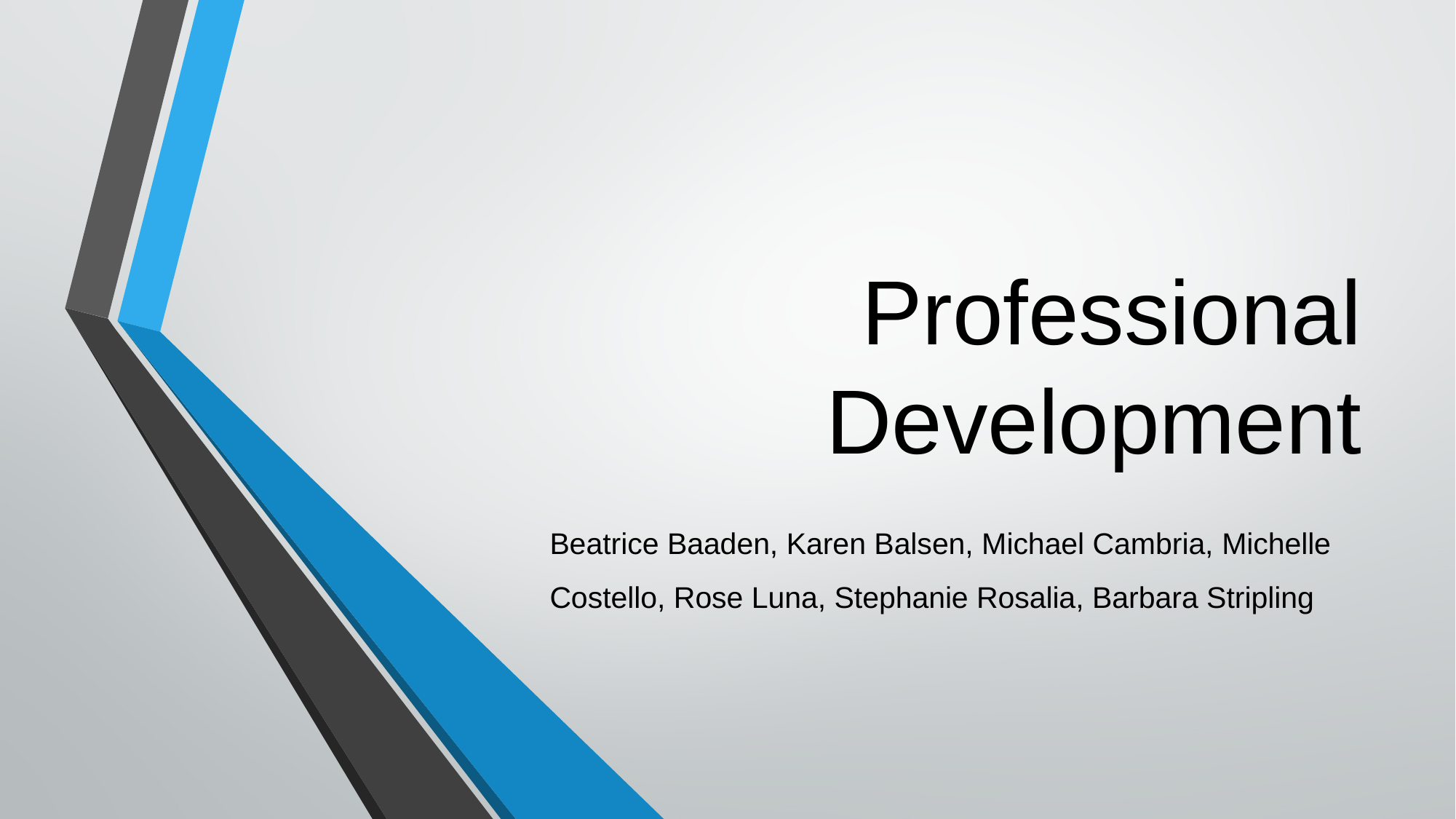

# Professional Development
Beatrice Baaden, Karen Balsen, Michael Cambria, Michelle Costello, Rose Luna, Stephanie Rosalia, Barbara Stripling